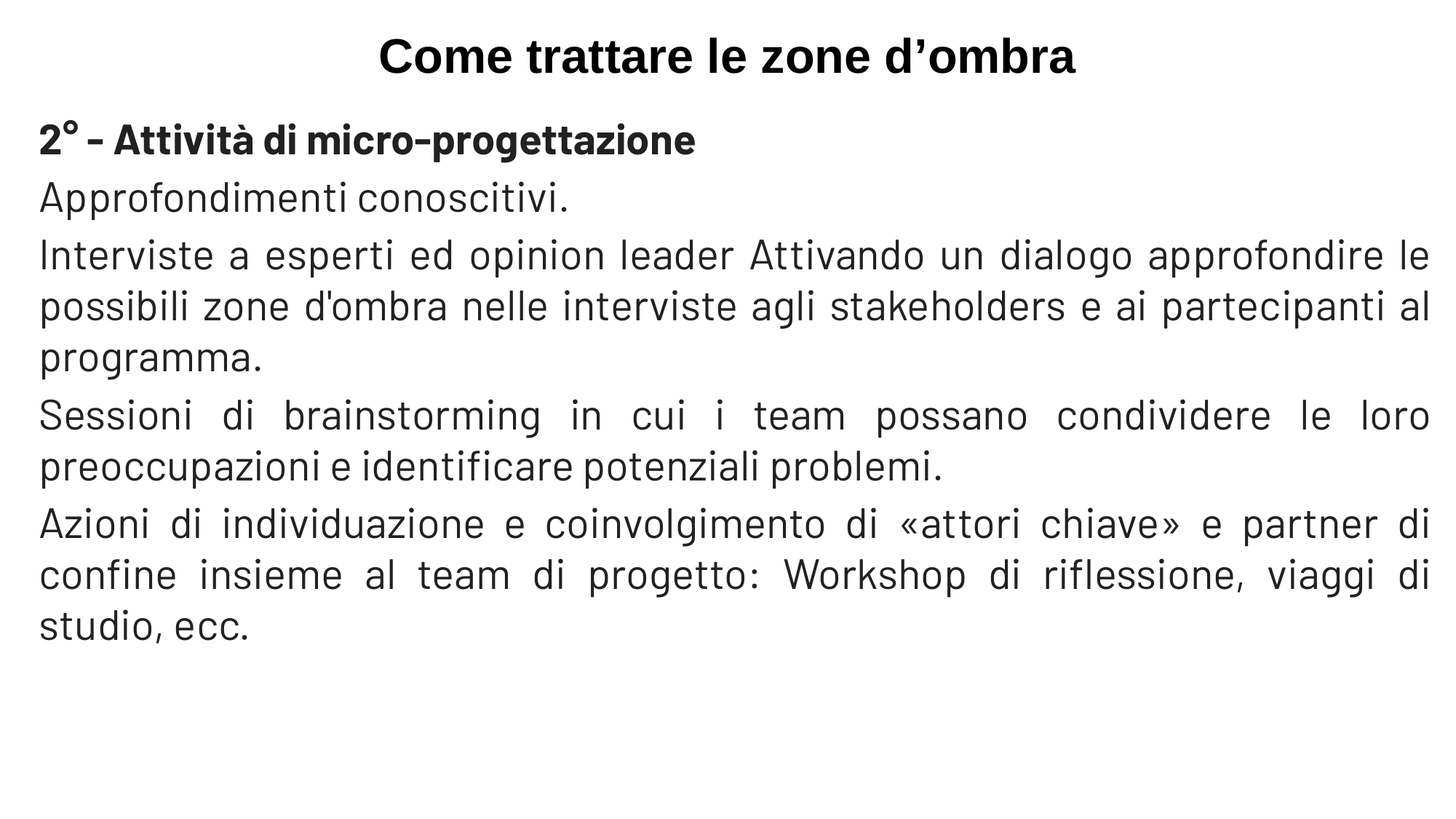

Come trattare le zone d’ombra
2° - Attività di micro-progettazione
Approfondimenti conoscitivi.
Interviste a esperti ed opinion leader Attivando un dialogo approfondire le possibili zone d'ombra nelle interviste agli stakeholders e ai partecipanti al programma.
Sessioni di brainstorming in cui i team possano condividere le loro preoccupazioni e identificare potenziali problemi.
Azioni di individuazione e coinvolgimento di «attori chiave» e partner di confine insieme al team di progetto: Workshop di riflessione, viaggi di studio, ecc.